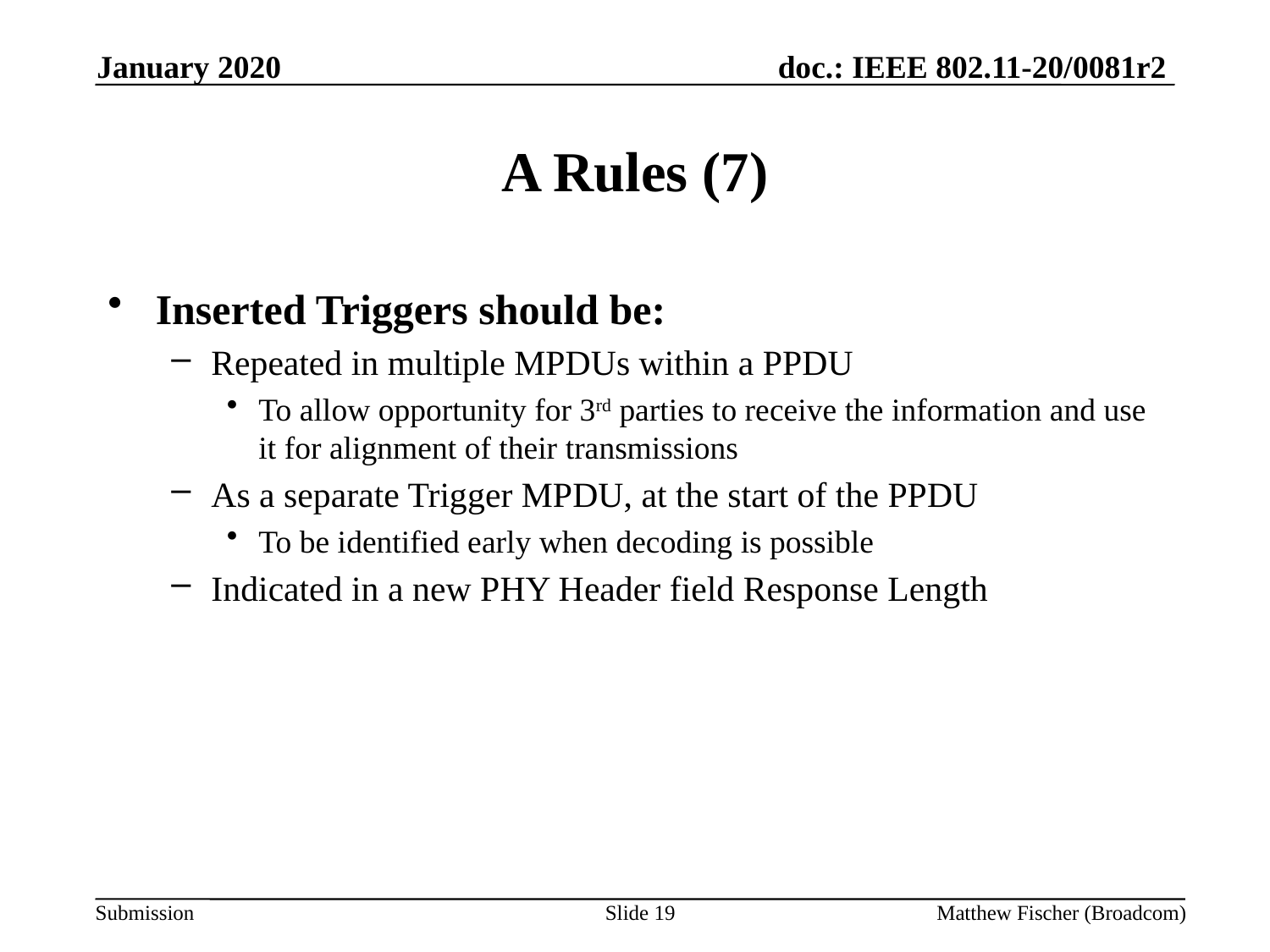

January 2020
# A Rules (7)
Inserted Triggers should be:
Repeated in multiple MPDUs within a PPDU
To allow opportunity for 3rd parties to receive the information and use it for alignment of their transmissions
As a separate Trigger MPDU, at the start of the PPDU
To be identified early when decoding is possible
Indicated in a new PHY Header field Response Length
Slide 19
Matthew Fischer (Broadcom)